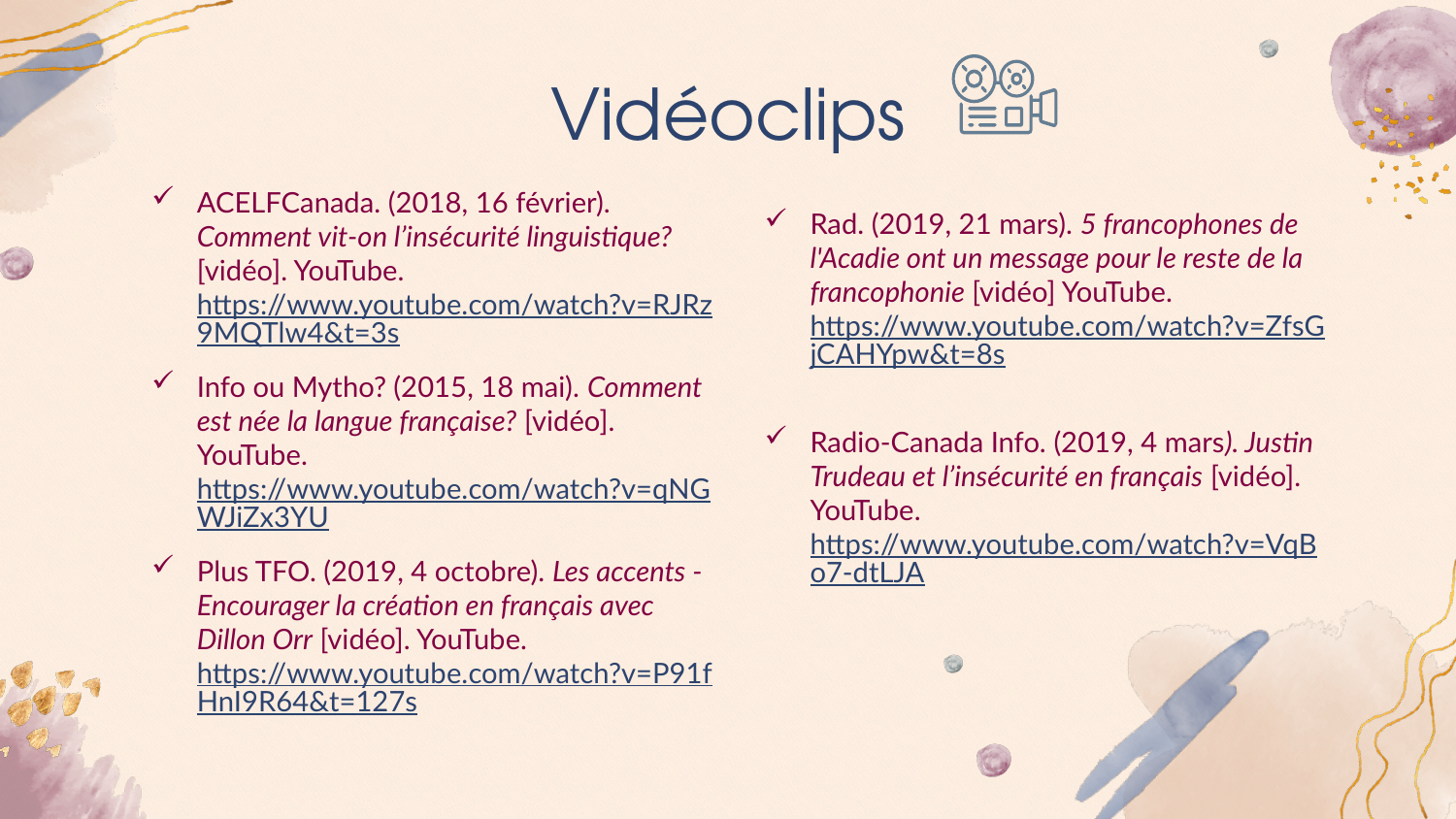

# Vidéoclips
ACELFCanada. (2018, 16 février). Comment vit-on l’insécurité linguistique? [vidéo]. YouTube. https://www.youtube.com/watch?v=RJRz9MQTlw4&t=3s
Info ou Mytho? (2015, 18 mai). Comment est née la langue française? [vidéo]. YouTube. https://www.youtube.com/watch?v=qNGWJiZx3YU
Plus TFO. (2019, 4 octobre). Les accents - Encourager la création en français avec Dillon Orr [vidéo]. YouTube. https://www.youtube.com/watch?v=P91fHnI9R64&t=127s

Rad. (2019, 21 mars). 5 francophones de l'Acadie ont un message pour le reste de la francophonie [vidéo] YouTube. https://www.youtube.com/watch?v=ZfsGjCAHYpw&t=8s
Radio-Canada Info. (2019, 4 mars). Justin Trudeau et l’insécurité en français [vidéo]. YouTube. https://www.youtube.com/watch?v=VqBo7-dtLJA